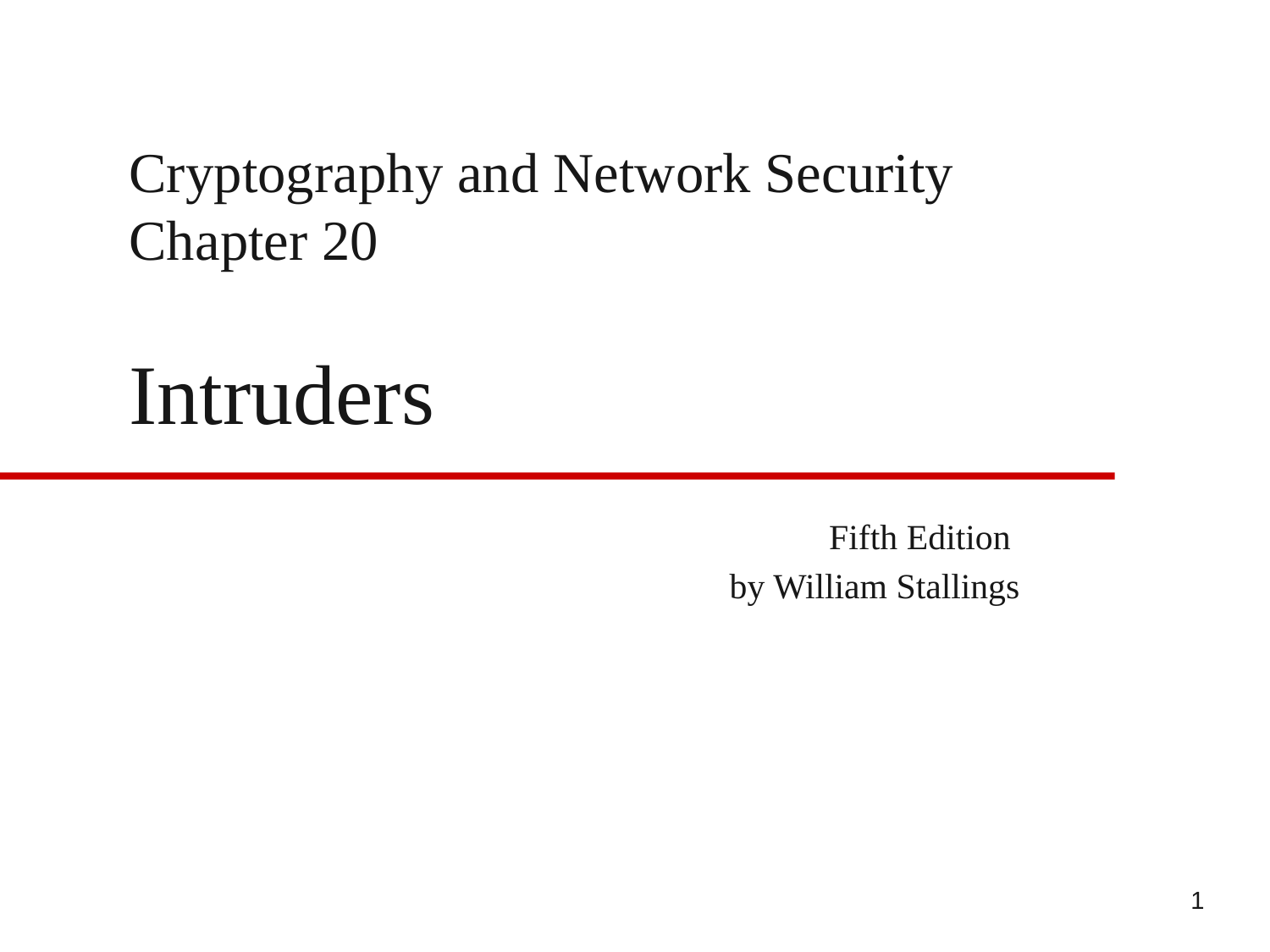

# Cryptography and Network Security Chapter 20 Intruders
Fifth Edition
by William Stallings

1